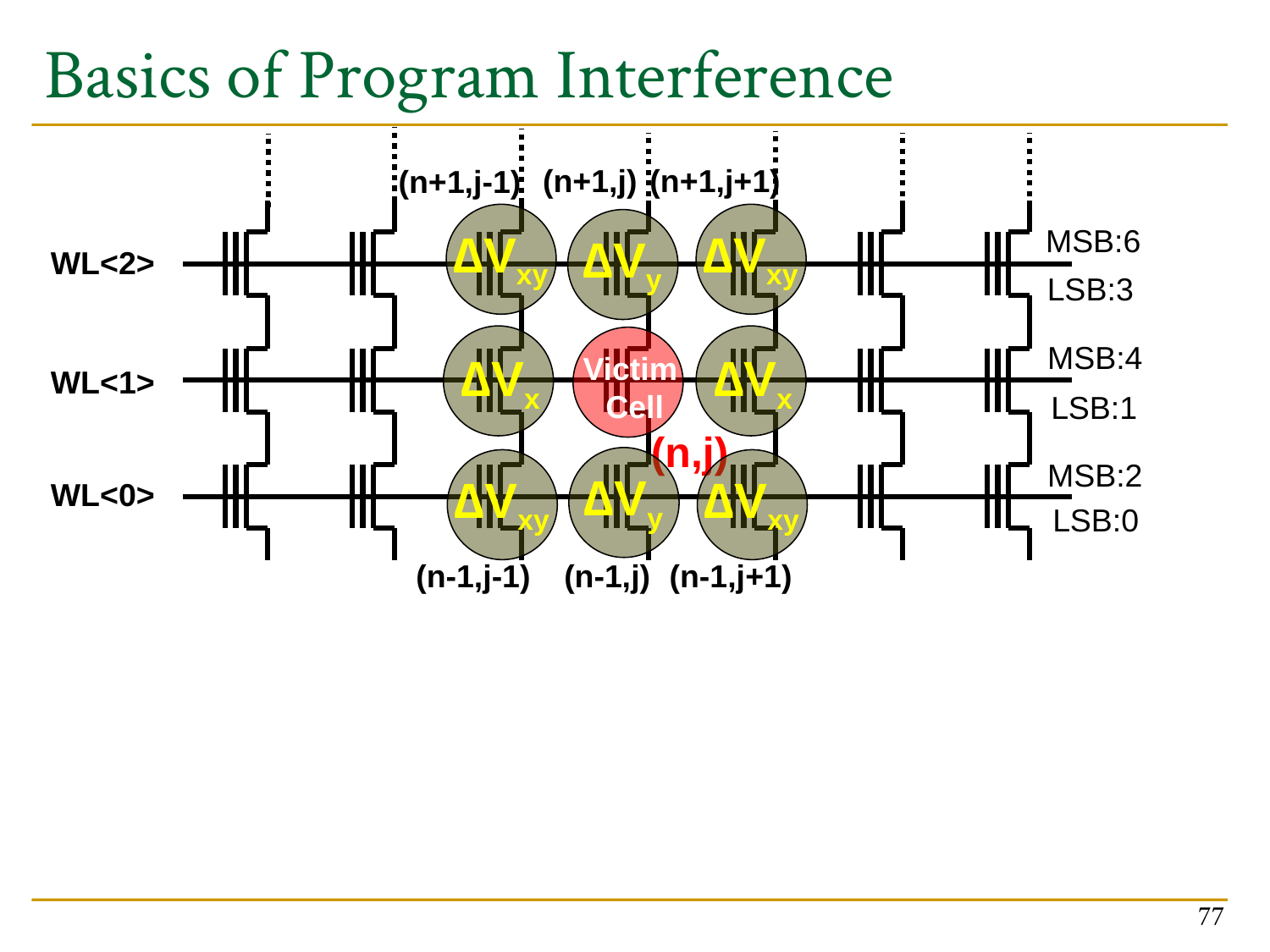

# Basics of Program Interference
(n+1,j)
(n+1,j+1)
(n+1,j-1)

∆Vxy

∆Vxy

∆Vy
MSB:6
WL<2>
LSB:3

∆Vx

∆Vx

Victim
 Cell
MSB:4
WL<1>
LSB:1
(n,j)

∆Vy
MSB:2

∆Vxy

∆Vxy
WL<0>
LSB:0
(n-1,j-1)
(n-1,j)
(n-1,j+1)
77